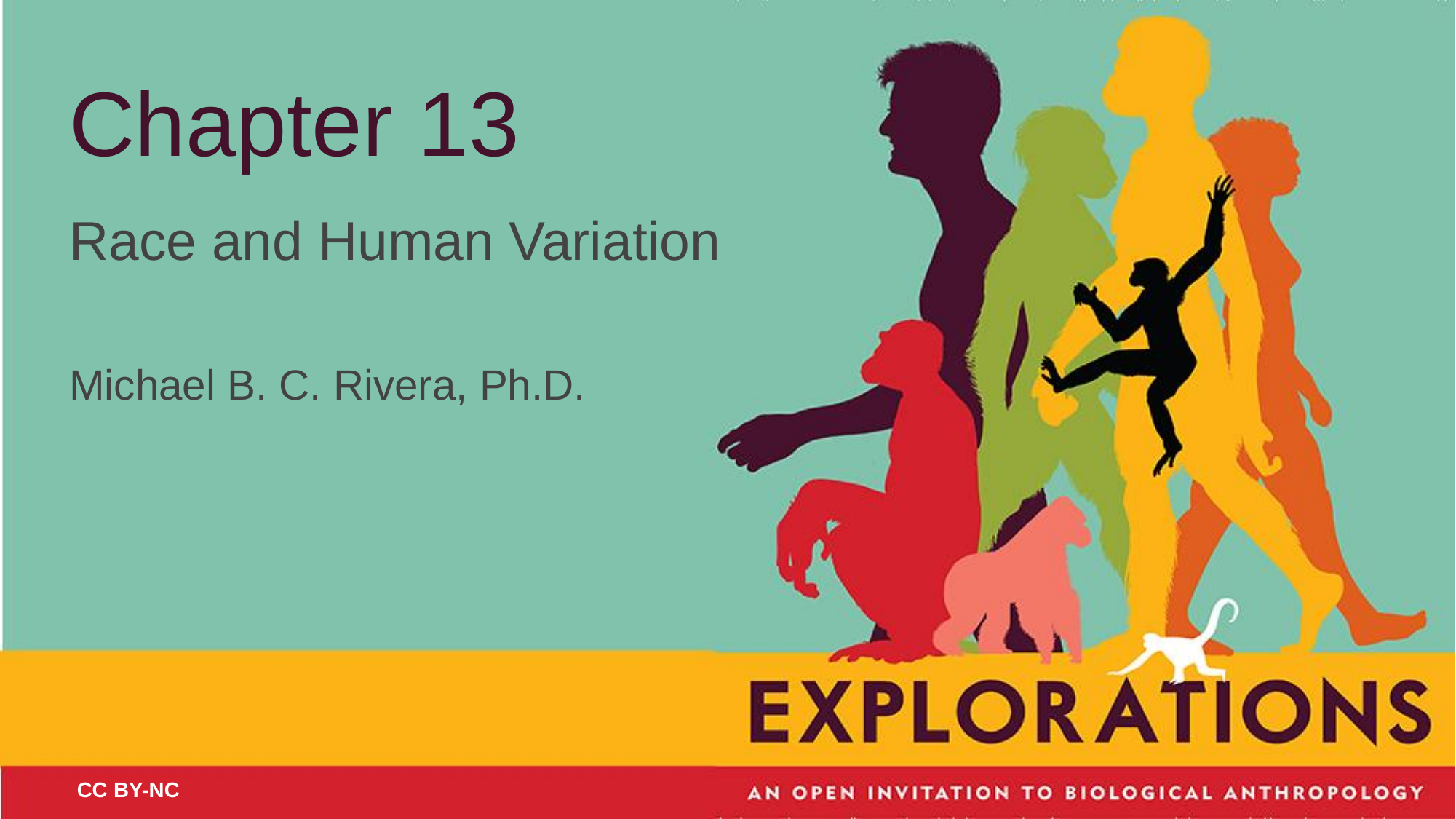

Chapter 13
Race and Human Variation
Michael B. C. Rivera, Ph.D.

CC BY-NC